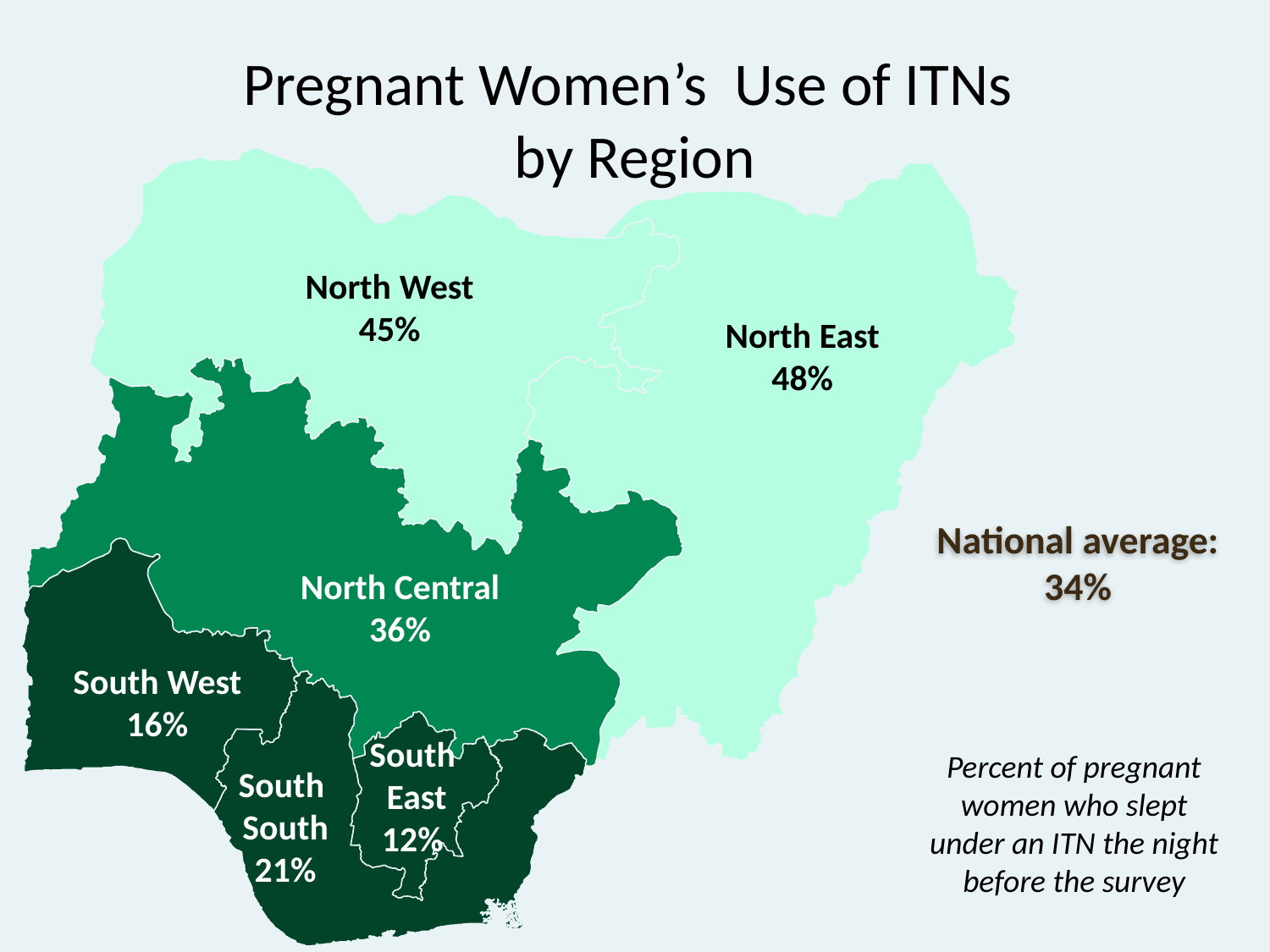

# Pregnant Women’s  Use of ITNs by Region

North West
45%
North East
48%
National average: 34%
North Central
36%
South West
16%
South
 East
12%
Percent of pregnant women who slept under an ITN the night before the survey
South
South
21%